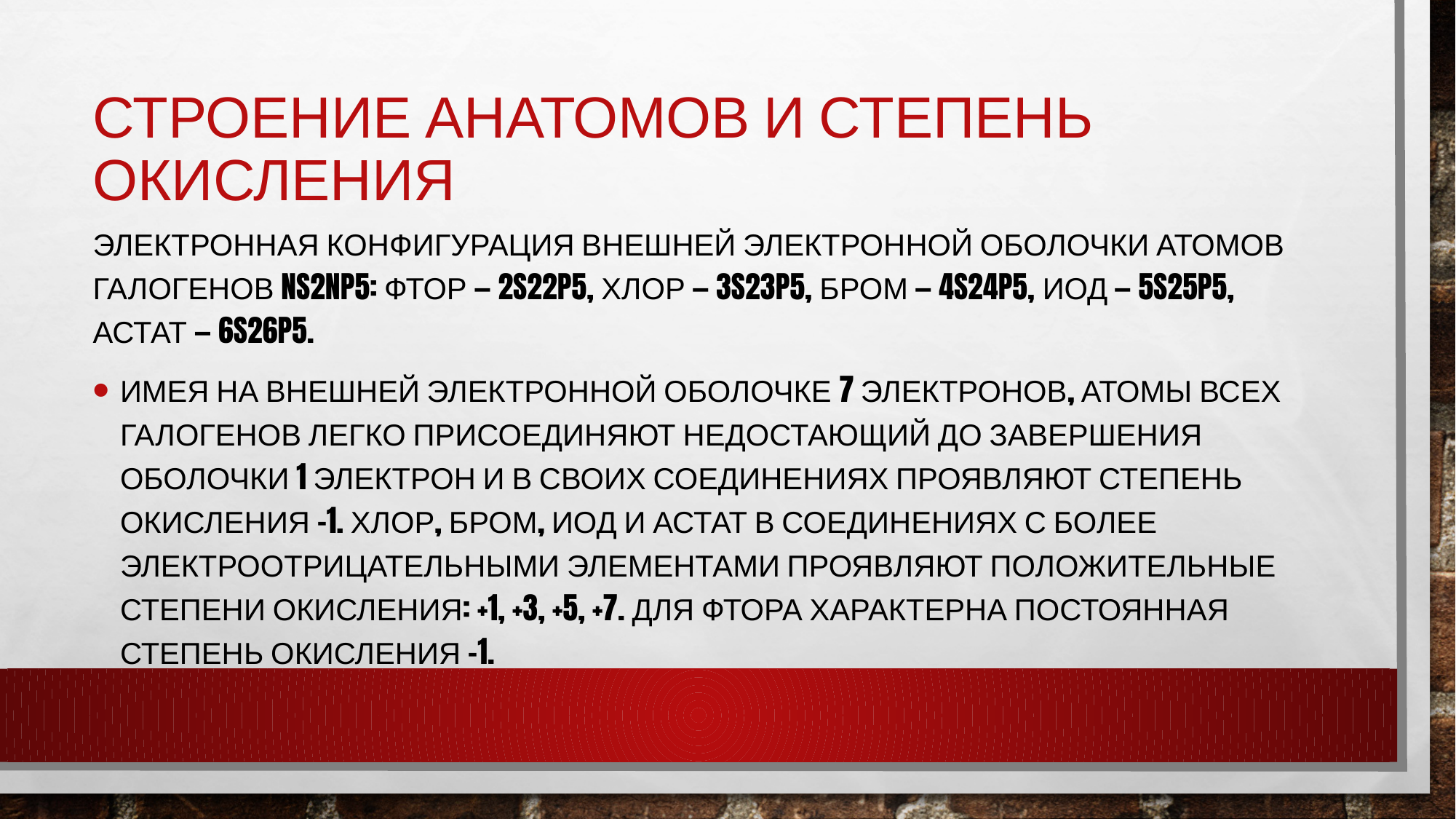

# Строение анатомов и степень окисления
Электронная конфигурация внешней электронной оболочки атомов галогенов ns2np5: фтор — 2s22p5, хлор — 3s23p5, бром — 4s24p5, иод — 5s25p5, астат — 6s26p5.
Имея на внешней электронной оболочке 7 электронов, атомы всех галогенов легко присоединяют недостающий до завершения оболочки 1 электрон и в своих соединениях проявляют степень окисления −1. Хлор, бром, иод и астат в соединениях с более электроотрицательными элементами проявляют положительные степени окисления: +1, +3, +5, +7. Для фтора характерна постоянная степень окисления −1.